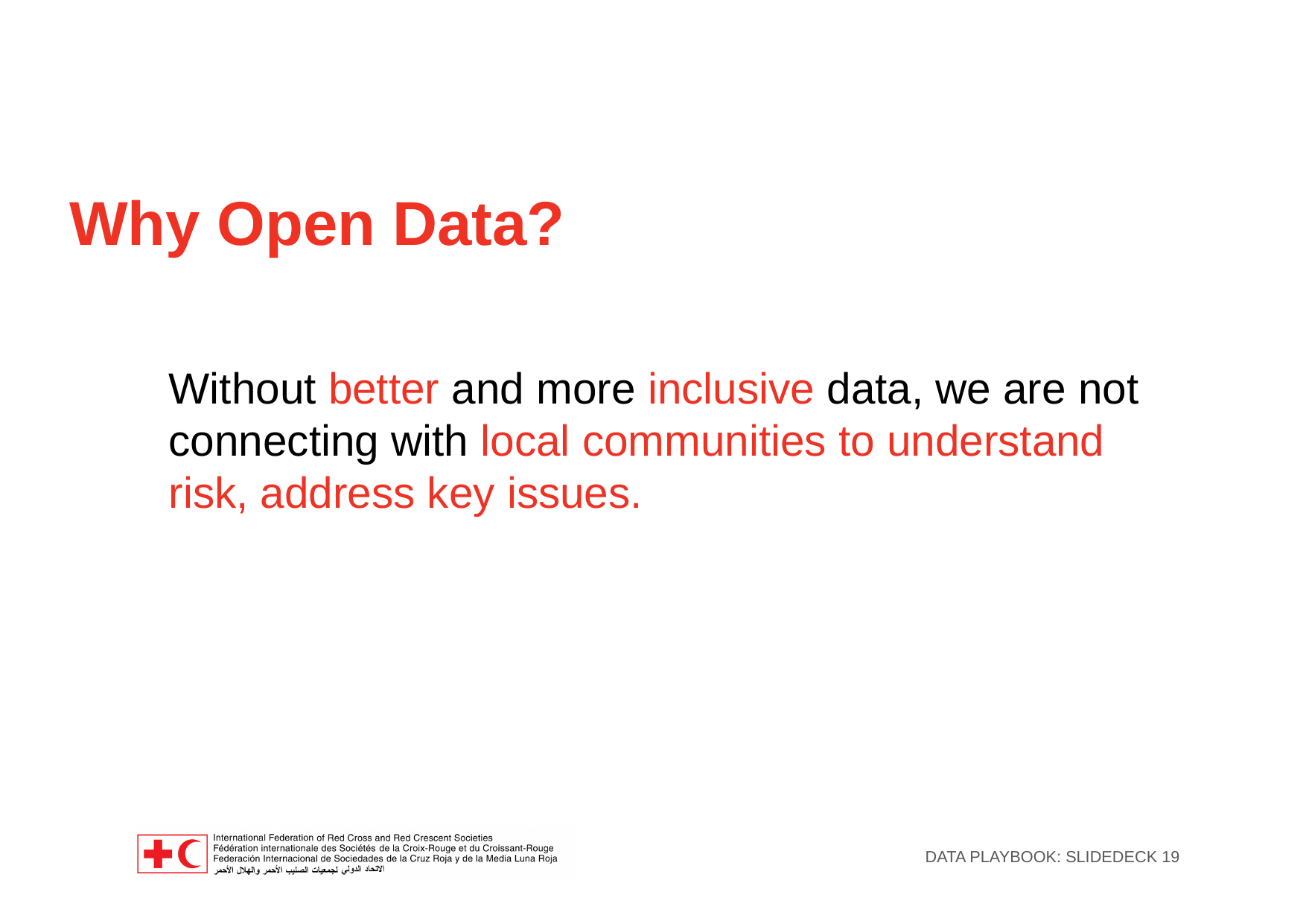

Why Open Data?
Without better and more inclusive data, we are not connecting with local communities to understand risk, address key issues.